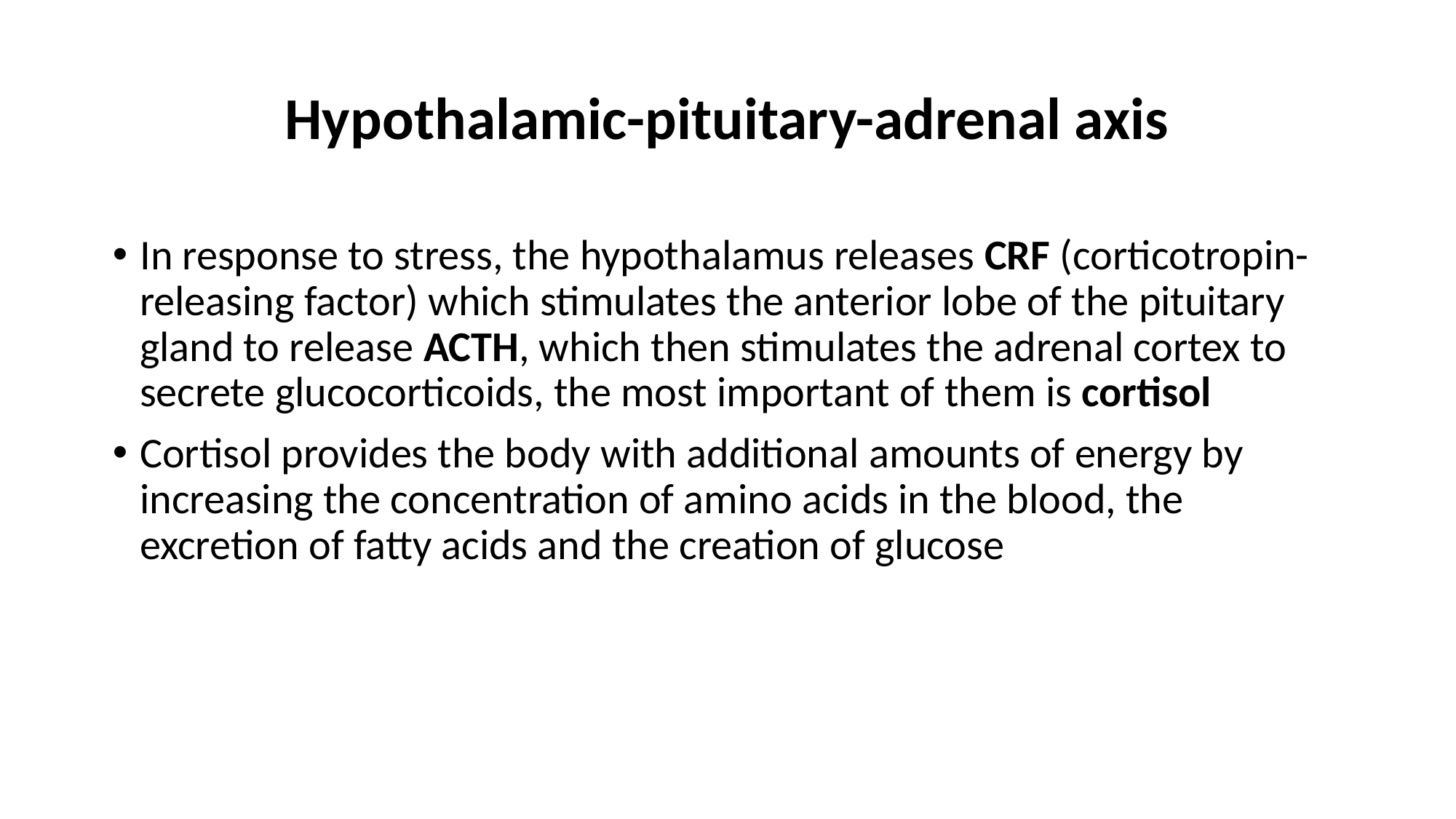

# Hypothalamic-pituitary-adrenal axis
In response to stress, the hypothalamus releases CRF (corticotropin-releasing factor) which stimulates the anterior lobe of the pituitary gland to release ACTH, which then stimulates the adrenal cortex to secrete glucocorticoids, the most important of them is cortisol
Cortisol provides the body with additional amounts of energy by increasing the concentration of amino acids in the blood, the excretion of fatty acids and the creation of glucose